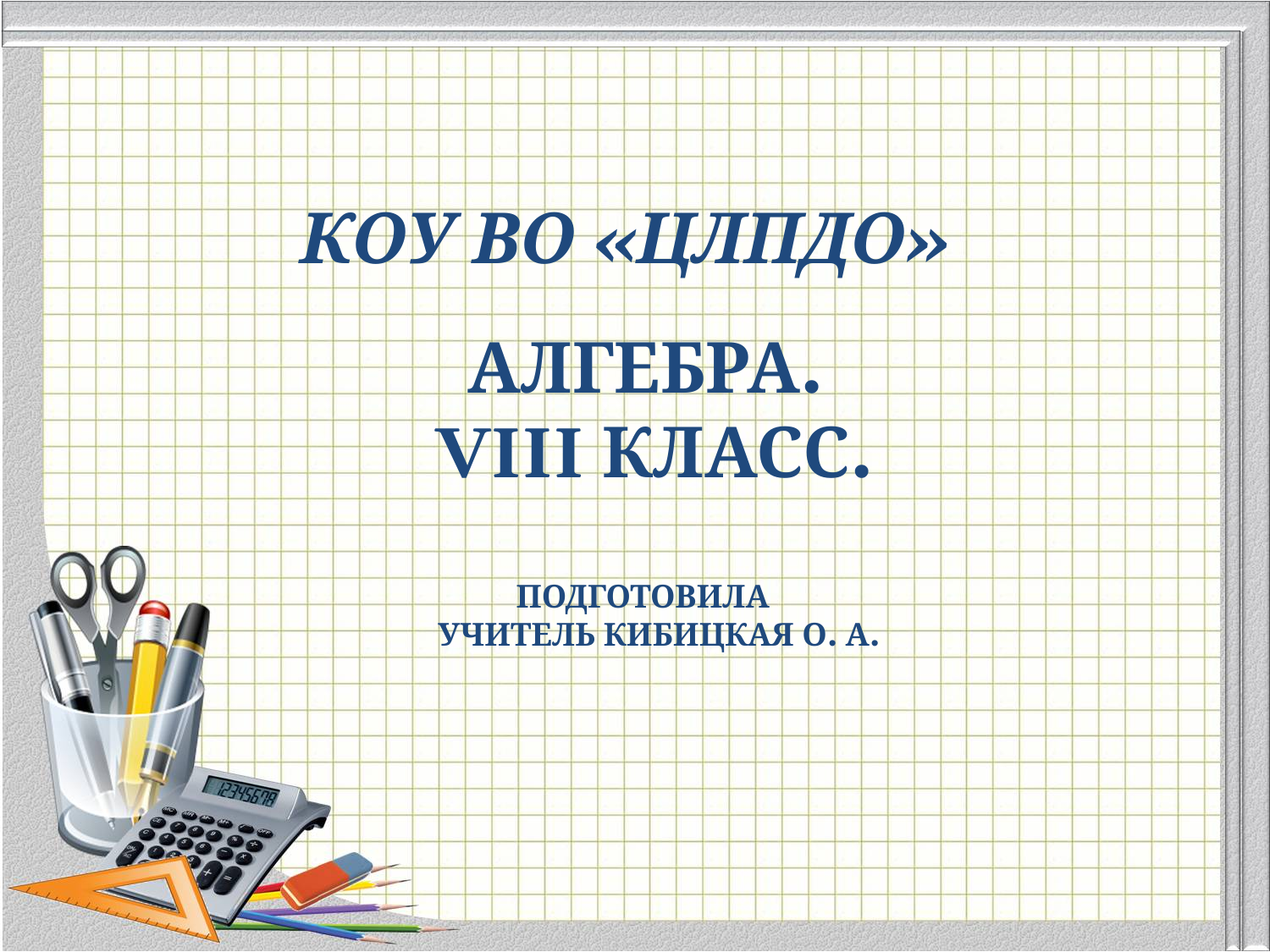

КОУ ВО «ЦЛПДО»
# АЛГЕБРА. VIII класс. Подготовила учитель Кибицкая О. А.